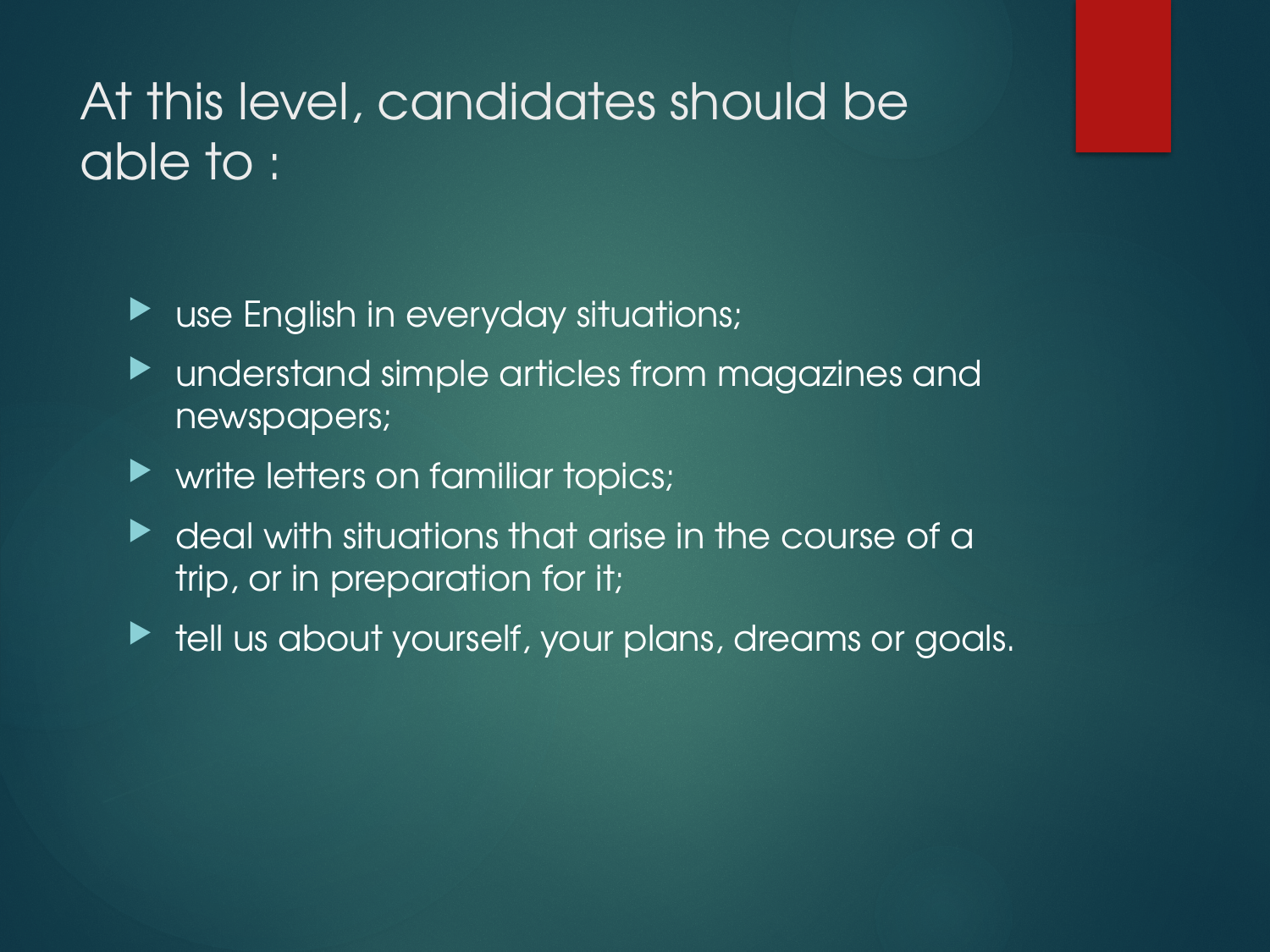

# At this level, candidates should be able to :
use English in everyday situations;
understand simple articles from magazines and newspapers;
write letters on familiar topics;
deal with situations that arise in the course of a trip, or in preparation for it;
tell us about yourself, your plans, dreams or goals.